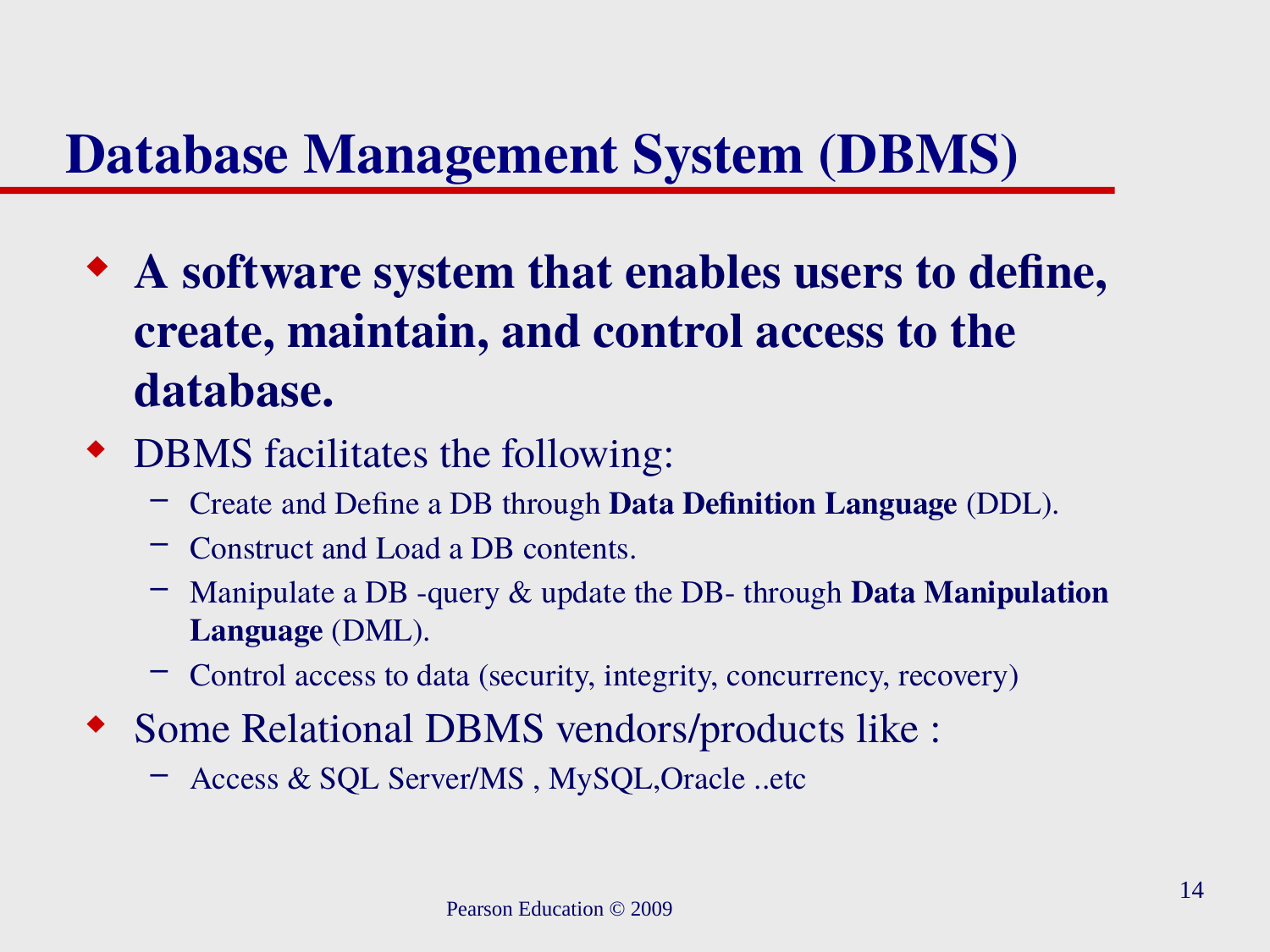

# Database Management System (DBMS)
A software system that enables users to define, create, maintain, and control access to the database.
DBMS facilitates the following:
Create and Define a DB through Data Definition Language (DDL).
Construct and Load a DB contents.
Manipulate a DB -query & update the DB- through Data Manipulation Language (DML).
Control access to data (security, integrity, concurrency, recovery)
Some Relational DBMS vendors/products like :
Access & SQL Server/MS , MySQL,Oracle ..etc

14
Pearson Education © 2009